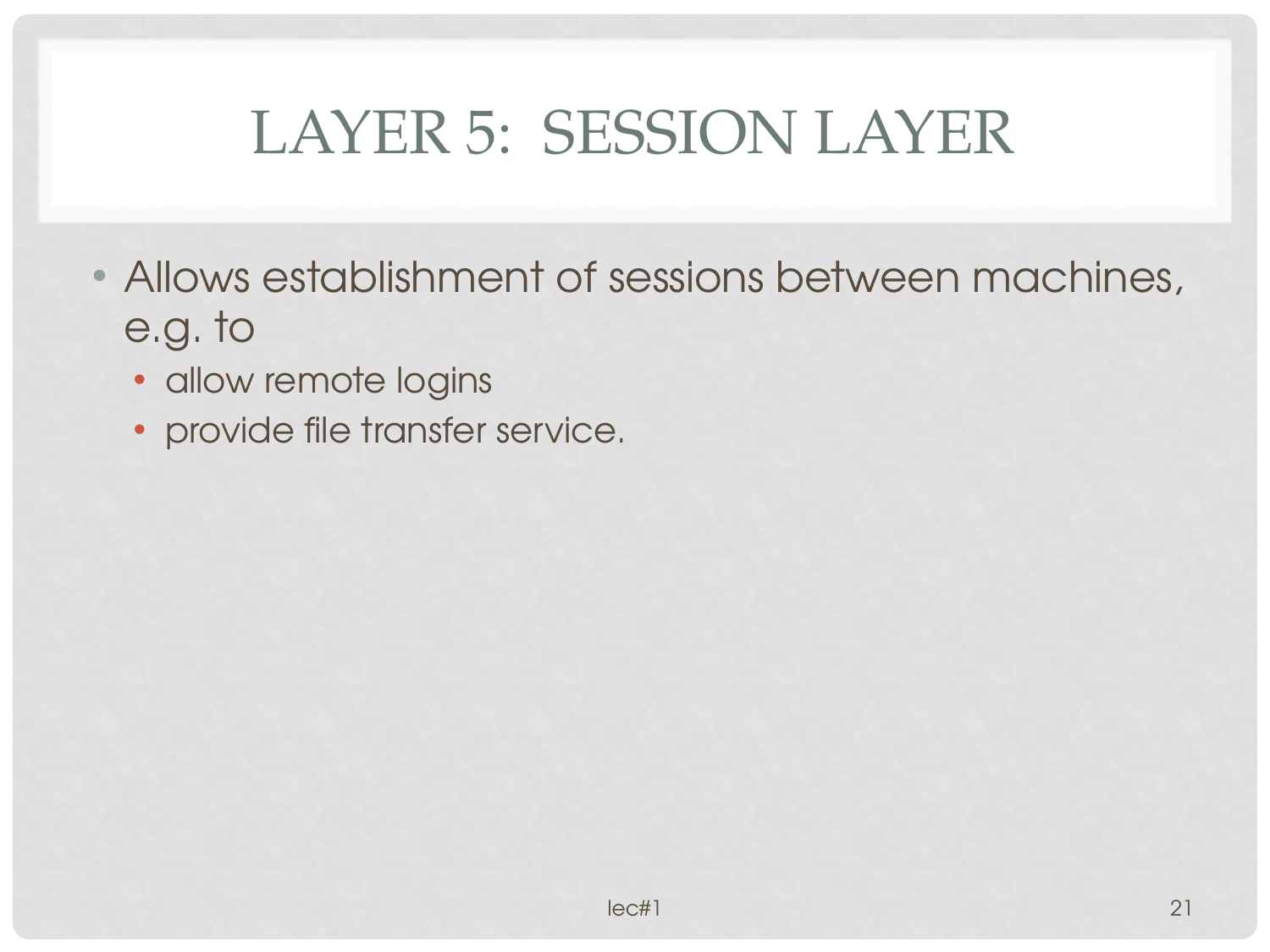

# Layer 5:  Session Layer
Allows establishment of sessions between machines, e.g. to
allow remote logins
provide file transfer service.
lec#1
21